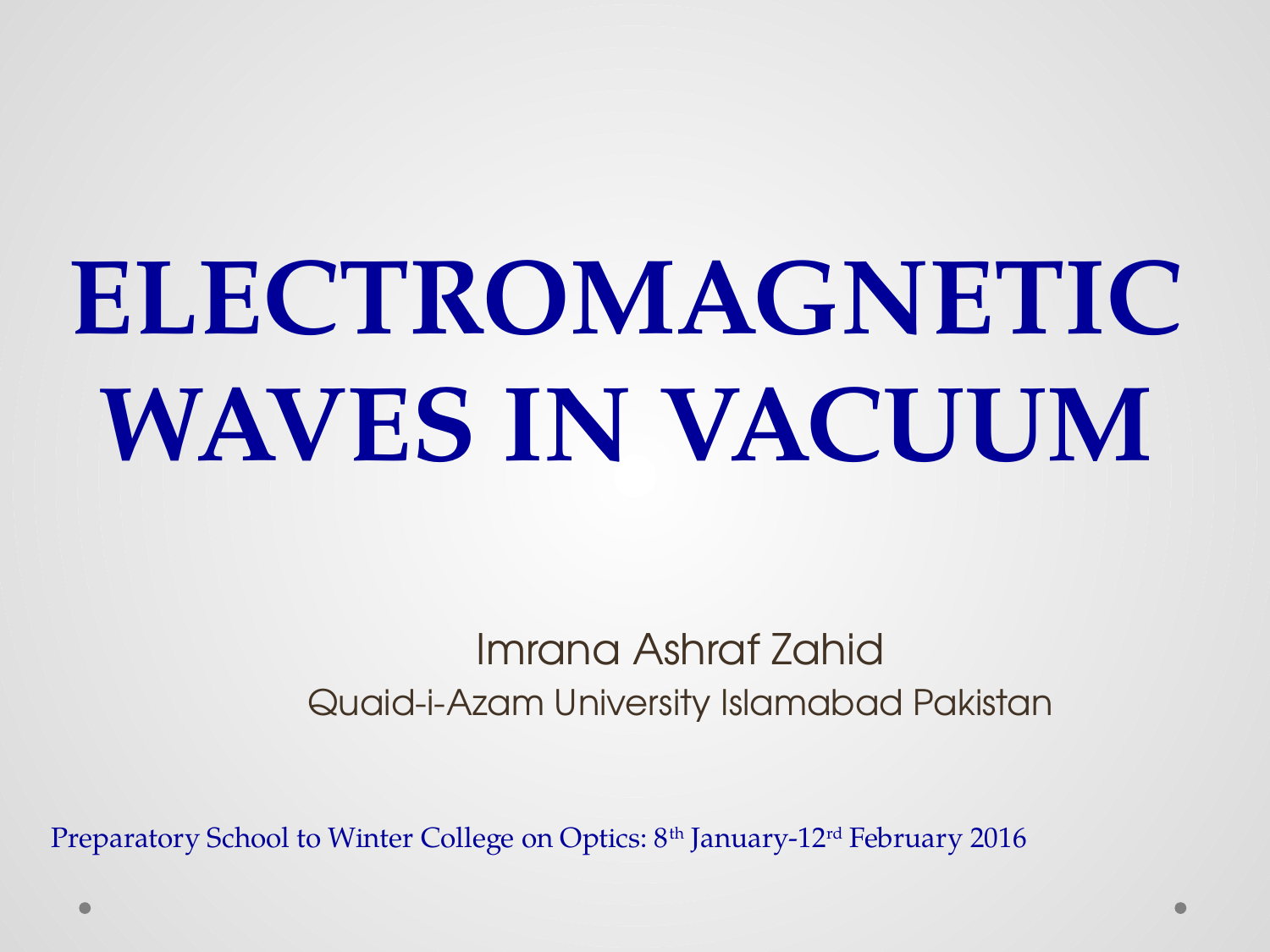

# ELECTROMAGNETIC WAVES IN VACUUM
Imrana Ashraf Zahid
Quaid-i-Azam University Islamabad Pakistan
Preparatory School to Winter College on Optics: 8th January-12rd February 2016